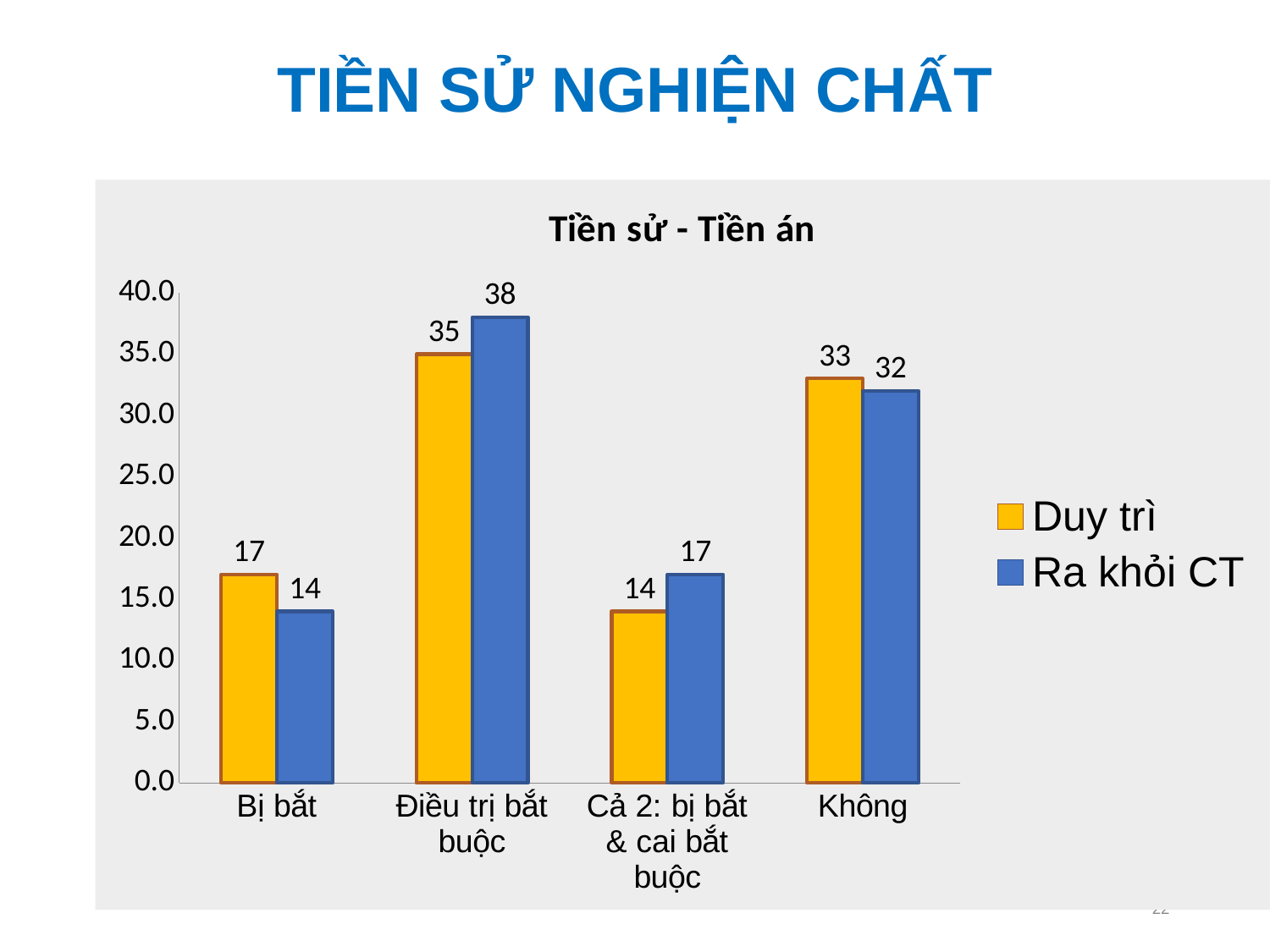

TIỀN SỬ NGHIỆN CHẤT

### Chart: Tiền sử - Tiền án

| Category | Duy trì | Ra khỏi CT |
|---|---|---|
| Bị bắt | 17.0 | 14.0 |
| Điều trị bắt buộc | 35.0 | 38.0 |
| Cả 2: bị bắt & cai bắt buộc | 14.0 | 17.0 |
| Không | 33.0 | 32.0 |
22